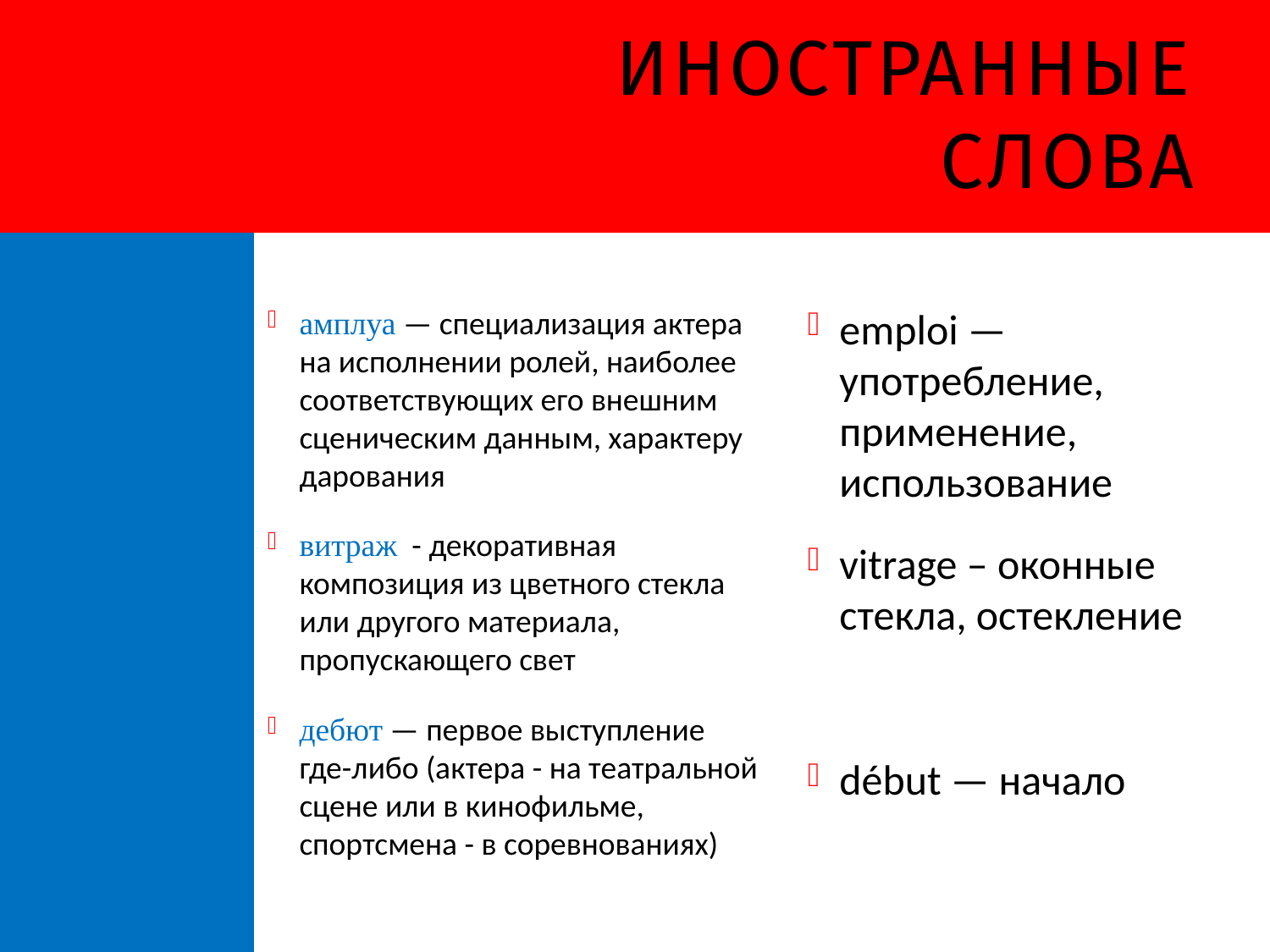

# Иностранные слова
амплуа — специализация актера на исполнении ролей, наиболее соответствующих его внешним сценическим данным, характеру дарования
витраж  - декоративная композиция из цветного стекла или другого материала, пропускающего свет
дебют — первое выступление где-либо (актера - на театральной сцене или в кинофильме, спортсмена - в соревнованиях)

emploi — употребление, применение, использование
vitrage – оконные стекла, остекление

début — начало